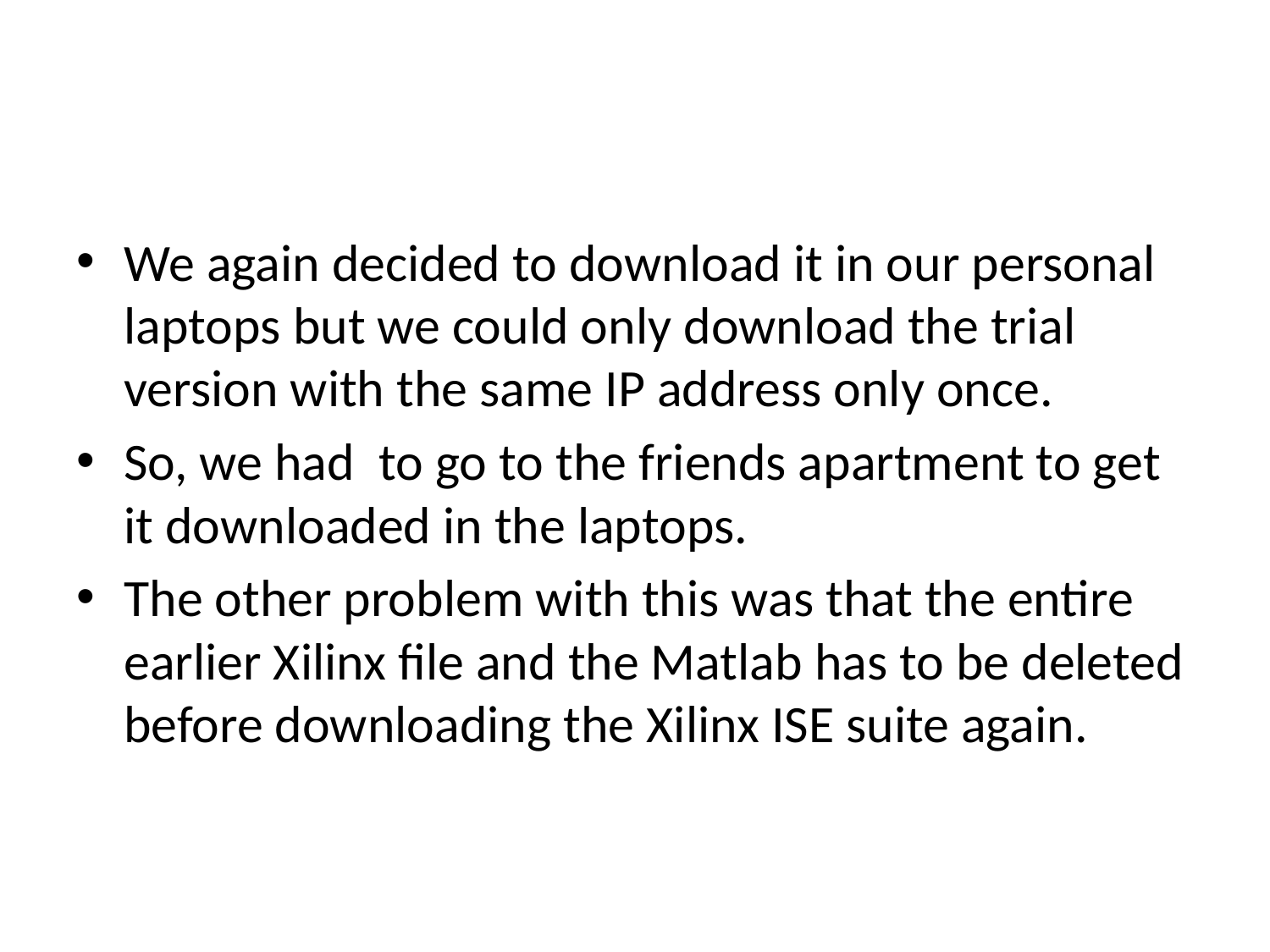

We again decided to download it in our personal laptops but we could only download the trial version with the same IP address only once.
So, we had  to go to the friends apartment to get it downloaded in the laptops.
The other problem with this was that the entire earlier Xilinx file and the Matlab has to be deleted before downloading the Xilinx ISE suite again.